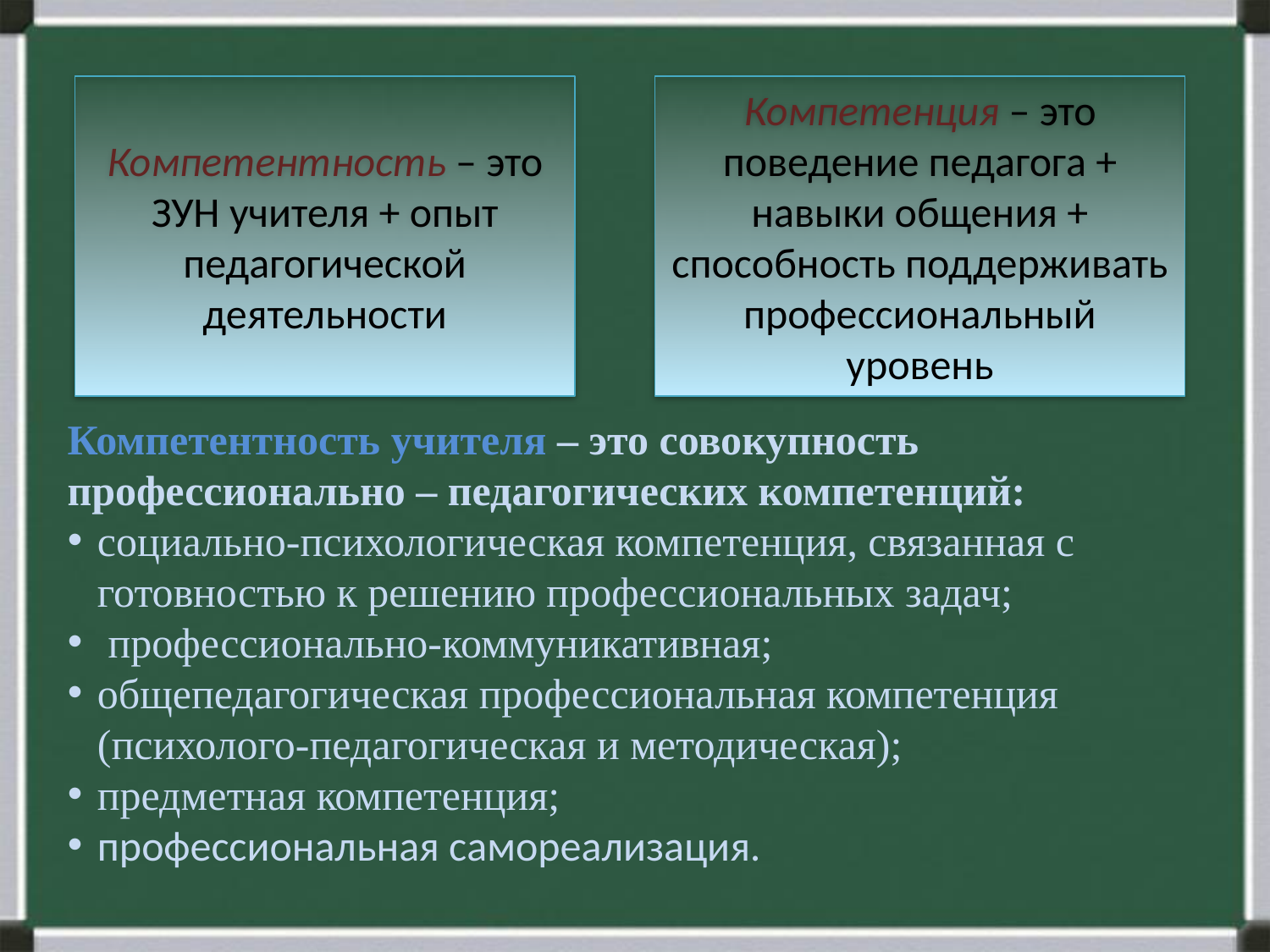

Компетентность – это ЗУН учителя + опыт педагогической деятельности
Компетенция – это поведение педагога + навыки общения + способность поддерживать профессиональный уровень
Компетентность учителя – это совокупность профессионально – педагогических компетенций:
социально-психологическая компетенция, связанная с готовностью к решению профессиональных задач;
 профессионально-коммуникативная;
общепедагогическая профессиональная компетенция (психолого-педагогическая и методическая);
предметная компетенция;
профессиональная самореализация.